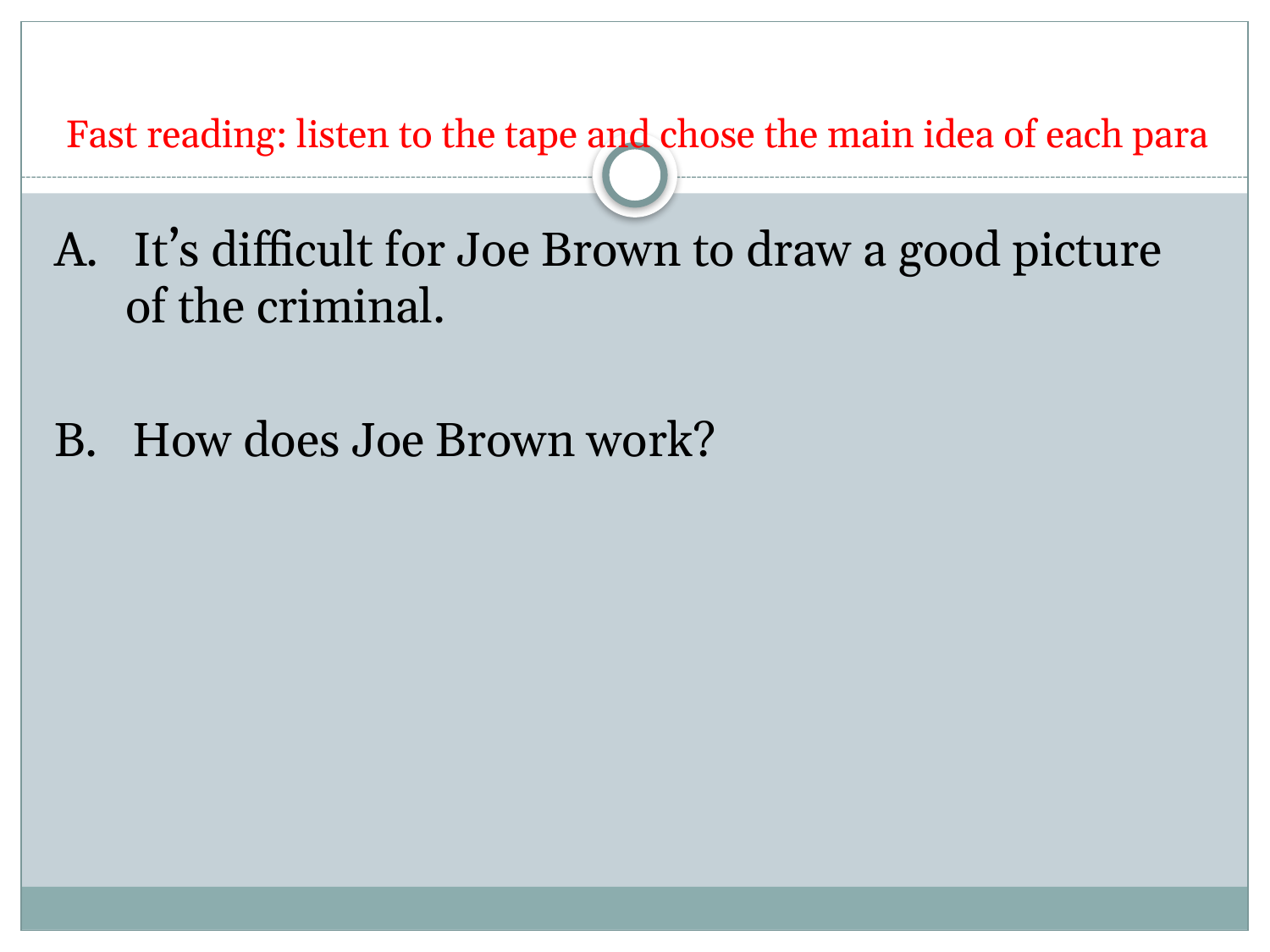

# Fast reading: listen to the tape and chose the main idea of each para
A.   It’s difficult for Joe Brown to draw a good picture of the criminal.

B.   How does Joe Brown work?